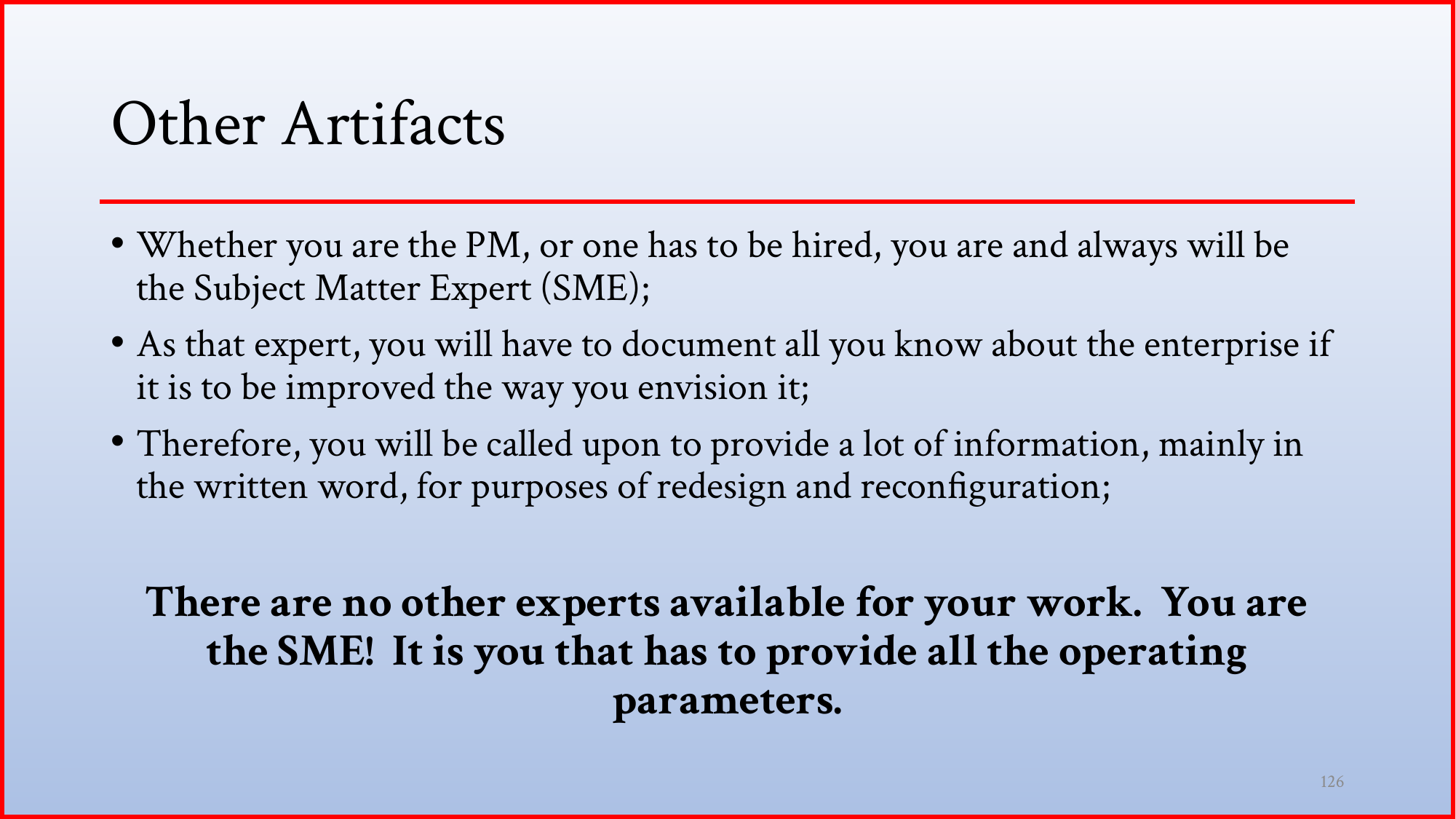

# Other Artifacts
Whether you are the PM, or one has to be hired, you are and always will be the Subject Matter Expert (SME);
As that expert, you will have to document all you know about the enterprise if it is to be improved the way you envision it;
Therefore, you will be called upon to provide a lot of information, mainly in the written word, for purposes of redesign and reconfiguration;

There are no other experts available for your work.  You are the SME!  It is you that has to provide all the operating parameters.
126